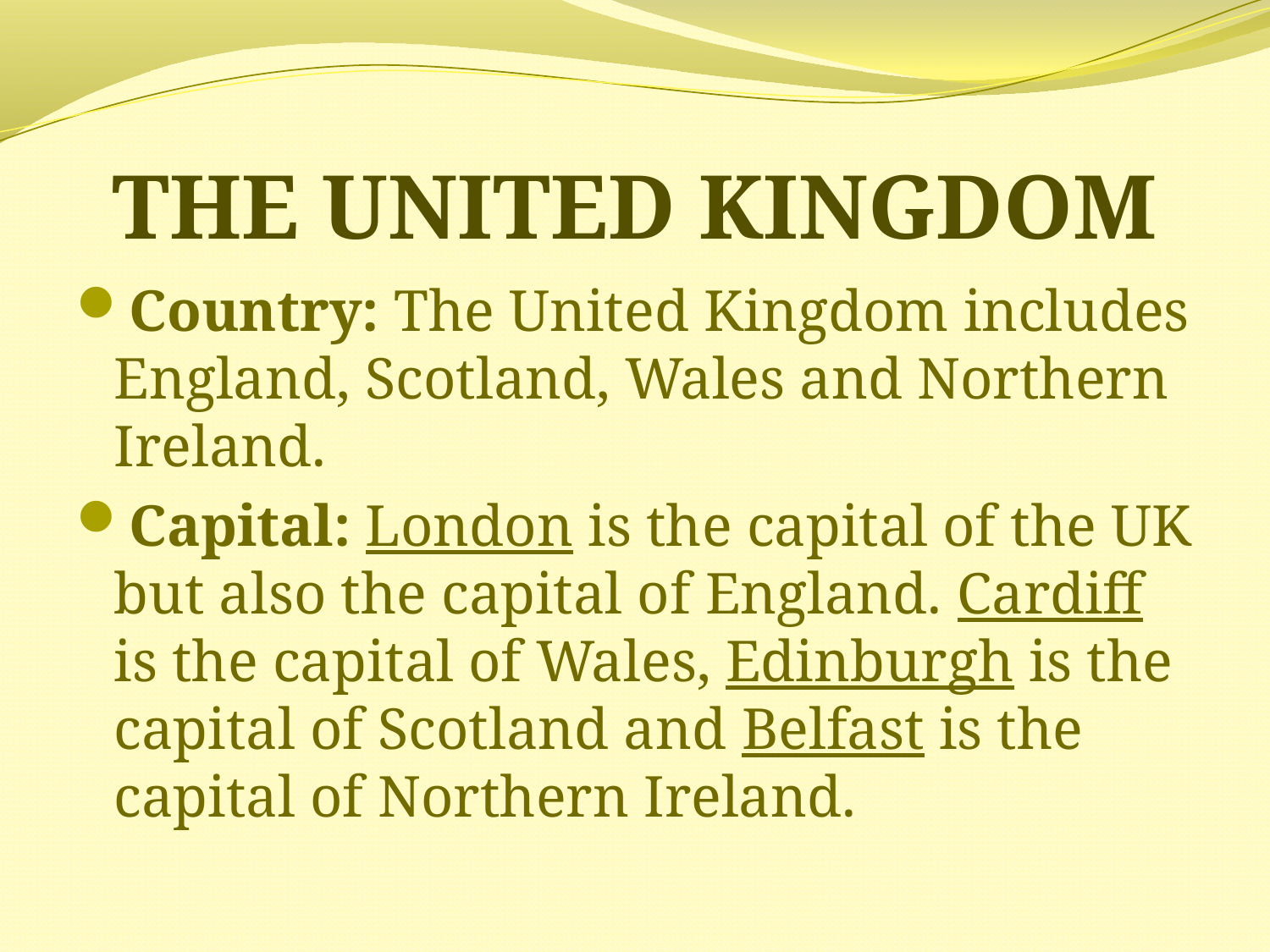

# THE UNITED KINGDOM
Country: The United Kingdom includes England, Scotland, Wales and Northern Ireland.
Capital: London is the capital of the UK but also the capital of England. Cardiff is the capital of Wales, Edinburgh is the capital of Scotland and Belfast is the capital of Northern Ireland.